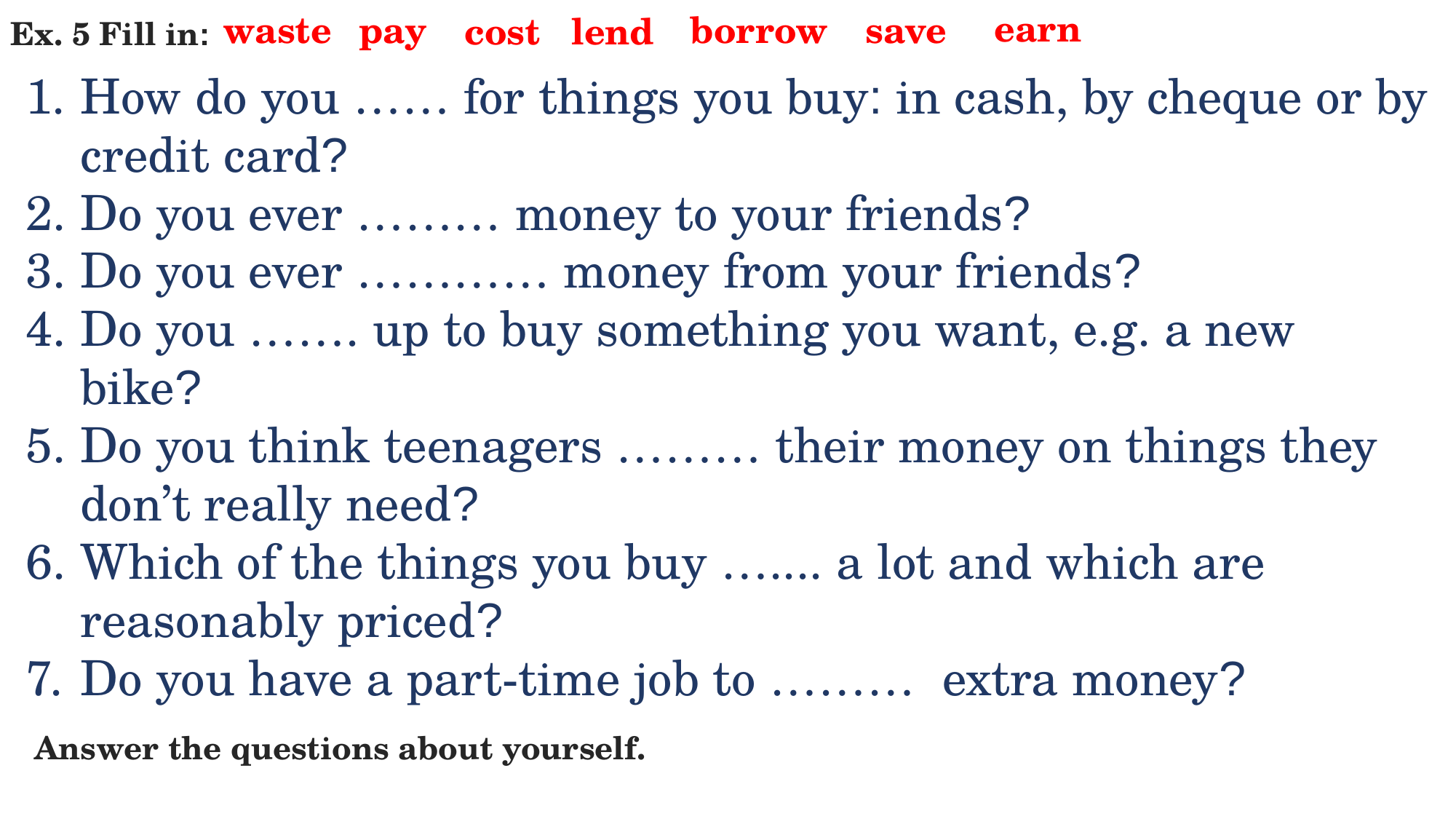

earn
borrow
save
waste
pay
cost
lend
Ex. 5 Fill in:
How do you …… for things you buy: in cash, by cheque or by credit card?
Do you ever ……… money to your friends?
Do you ever ………… money from your friends?
Do you ……. up to buy something you want, e.g. a new bike?
Do you think teenagers ……… their money on things they don’t really need?
Which of the things you buy ….... a lot and which are reasonably priced?
Do you have a part-time job to ………  extra money?
Answer the questions about yourself.